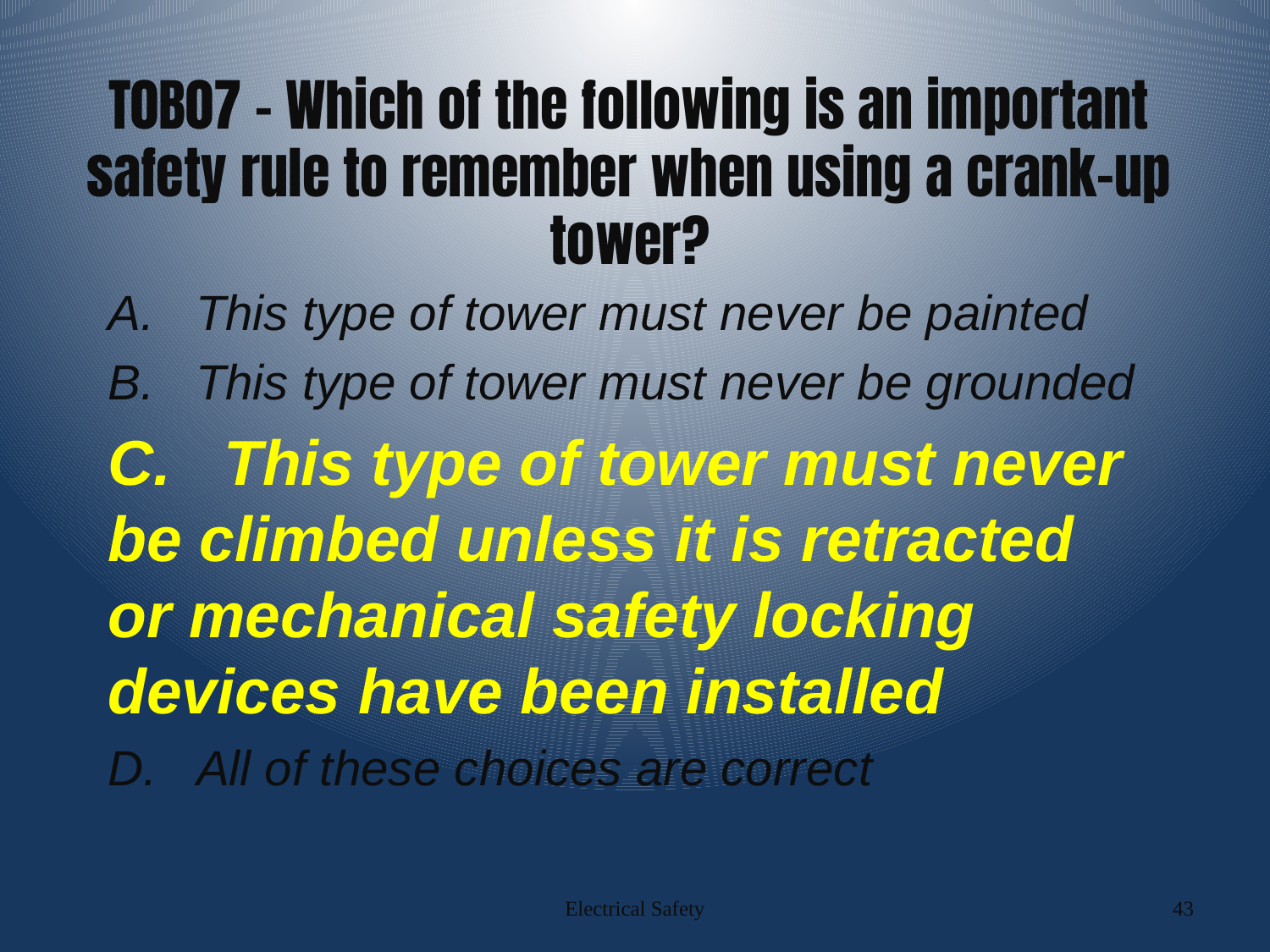

# T0B07 - Which of the following is an important safety rule to remember when using a crank-up tower?
A.   This type of tower must never be painted
B.   This type of tower must never be grounded
C.   This type of tower must never be climbed unless it is retracted  or mechanical safety locking devices have been installed
D.   All of these choices are correct

Electrical Safety
43